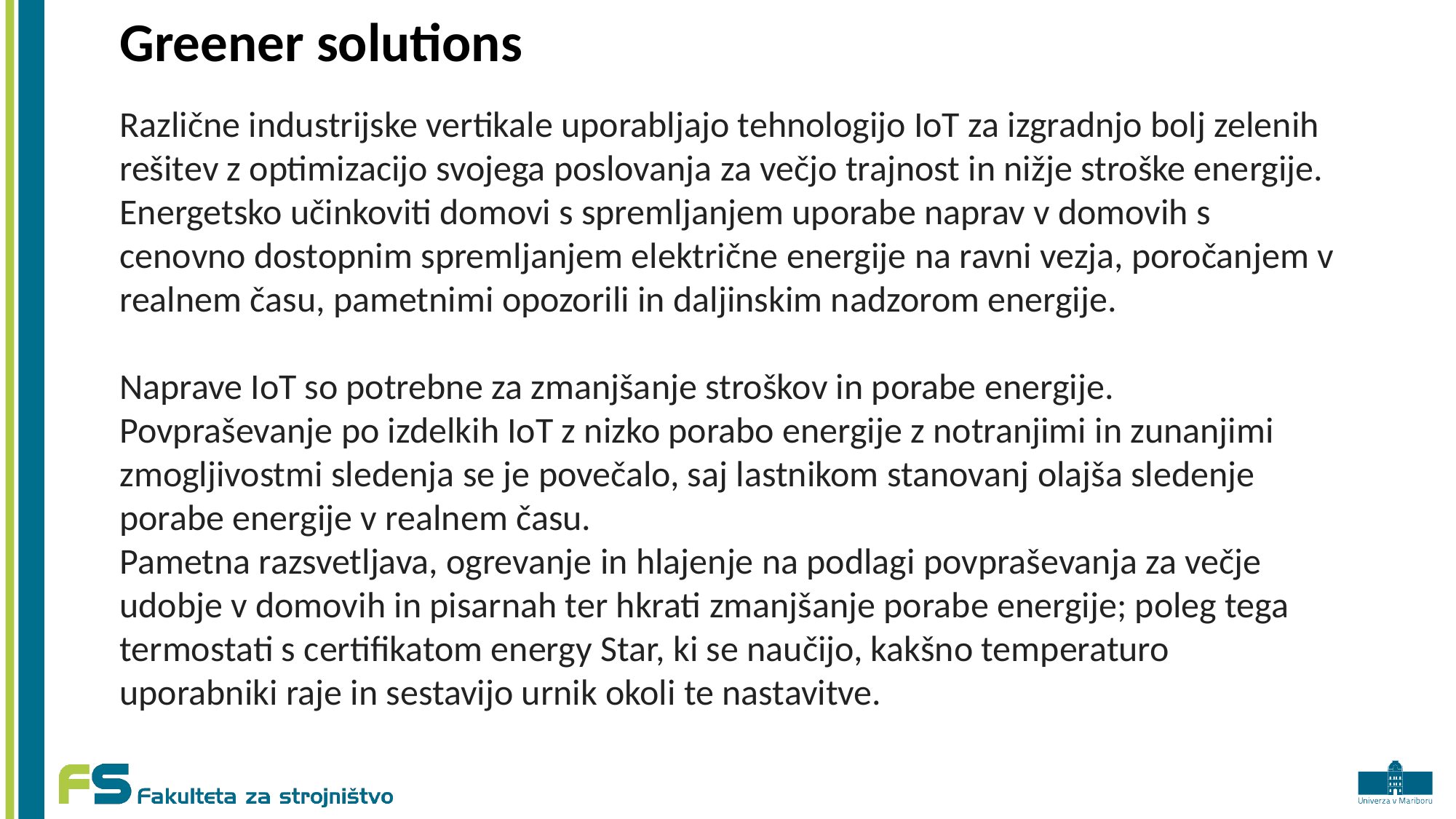

Greener solutions
Različne industrijske vertikale uporabljajo tehnologijo IoT za izgradnjo bolj zelenih rešitev z optimizacijo svojega poslovanja za večjo trajnost in nižje stroške energije.
Energetsko učinkoviti domovi s spremljanjem uporabe naprav v domovih s cenovno dostopnim spremljanjem električne energije na ravni vezja, poročanjem v realnem času, pametnimi opozorili in daljinskim nadzorom energije.
Naprave IoT so potrebne za zmanjšanje stroškov in porabe energije. Povpraševanje po izdelkih IoT z nizko porabo energije z notranjimi in zunanjimi zmogljivostmi sledenja se je povečalo, saj lastnikom stanovanj olajša sledenje porabe energije v realnem času.
Pametna razsvetljava, ogrevanje in hlajenje na podlagi povpraševanja za večje udobje v domovih in pisarnah ter hkrati zmanjšanje porabe energije; poleg tega termostati s certifikatom energy Star, ki se naučijo, kakšno temperaturo uporabniki raje in sestavijo urnik okoli te nastavitve.